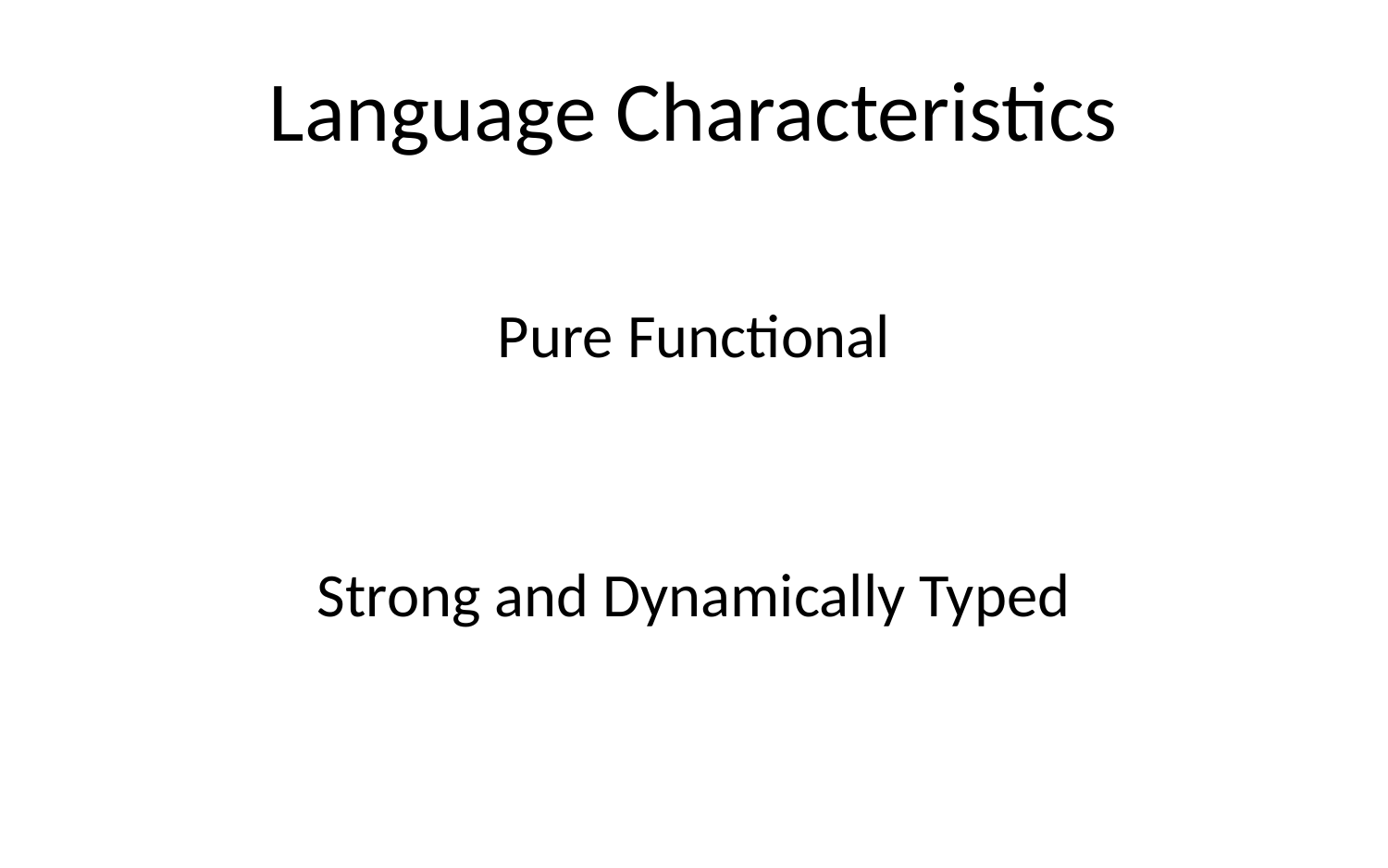

# Language Characteristics

Pure Functional

Strong and Dynamically Typed